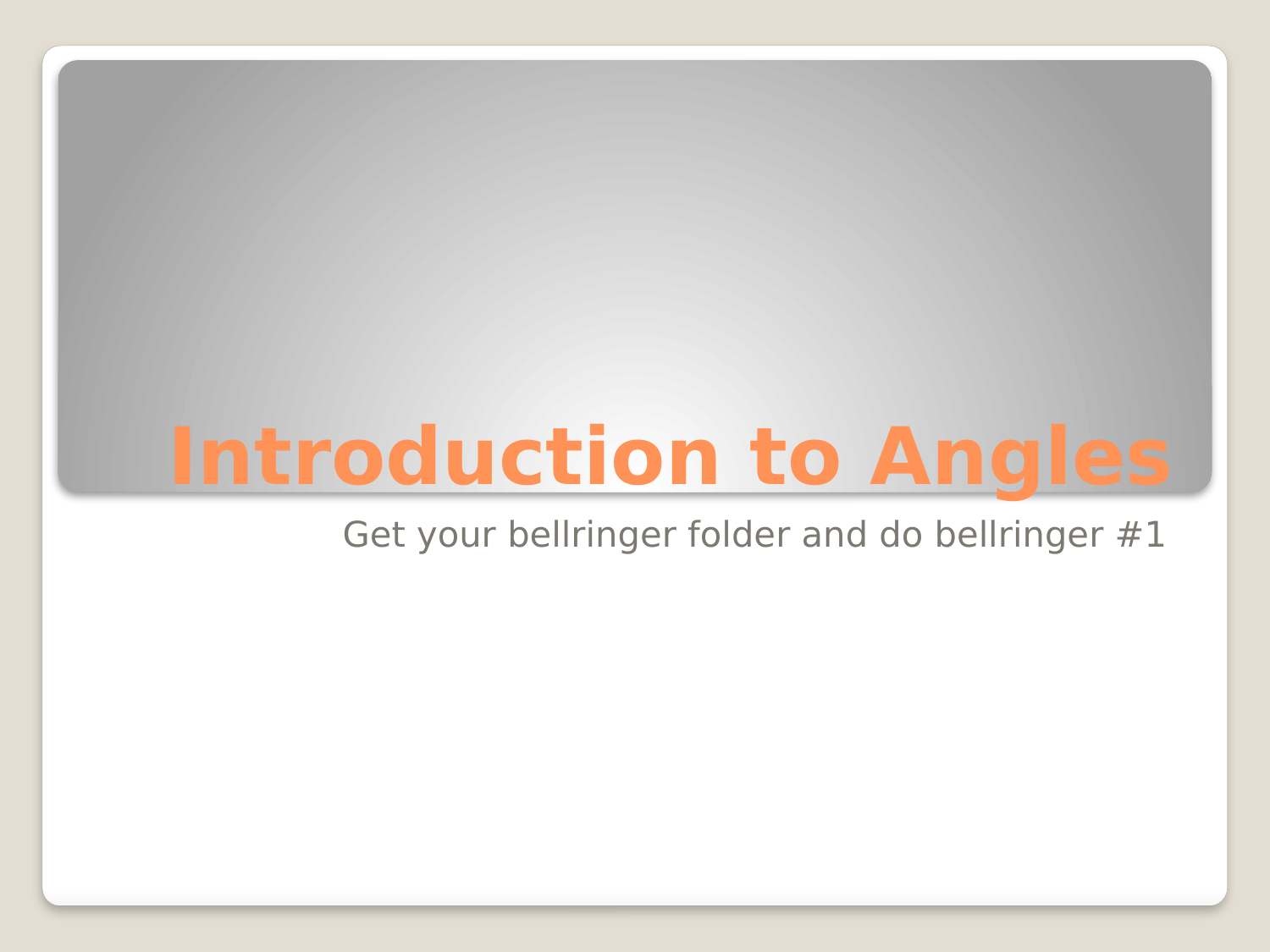

# Introduction to Angles
Get your bellringer folder and do bellringer #1